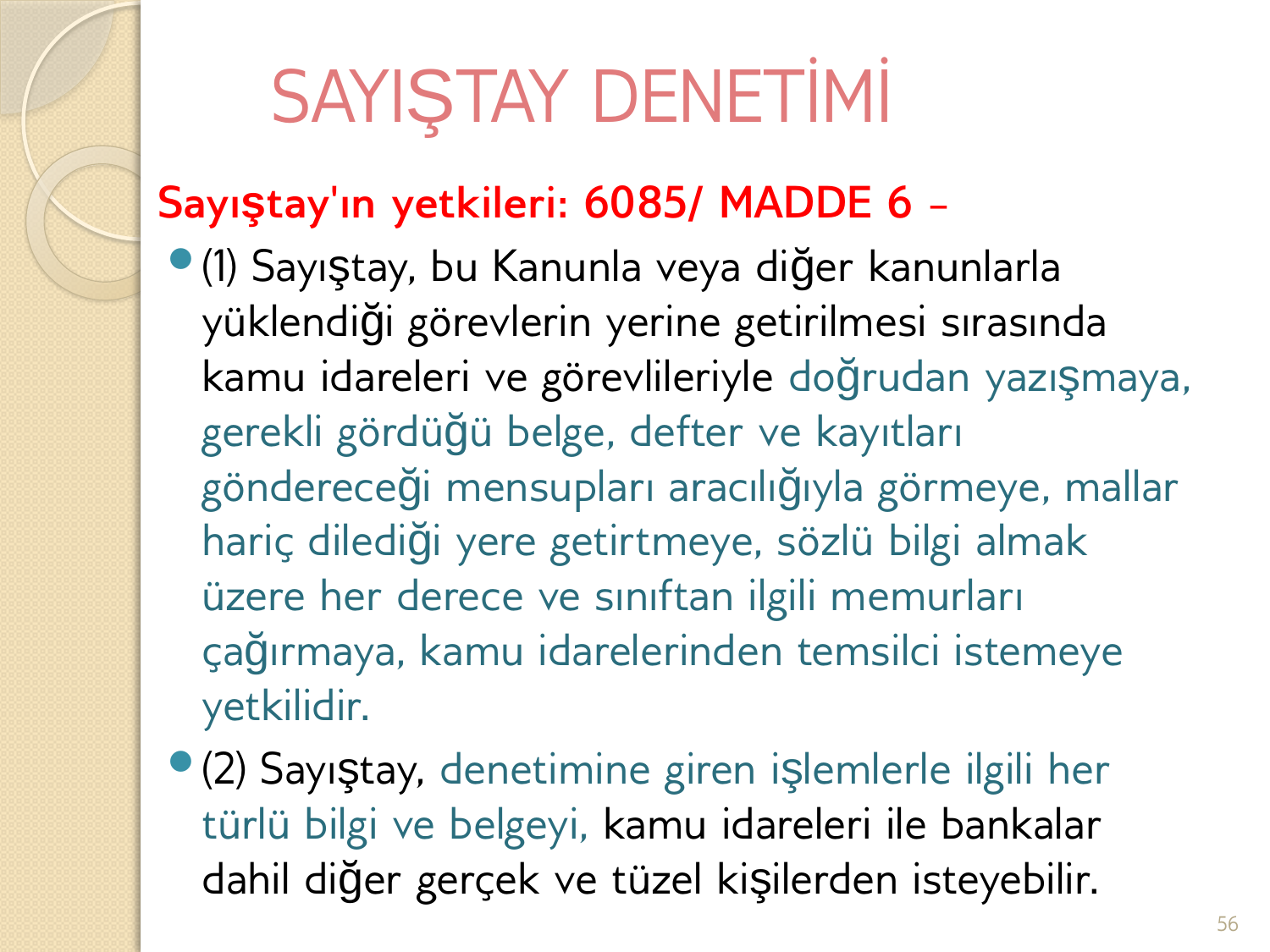

# SAYIŞTAY DENETİMİ
Sayıştay'ın yetkileri: 6085/ MADDE 6 –
(1) Sayıştay, bu Kanunla veya diğer kanunlarla yüklendiği görevlerin yerine getirilmesi sırasında kamu idareleri ve görevlileriyle doğrudan yazışmaya, gerekli gördüğü belge, defter ve kayıtları göndereceği mensupları aracılığıyla görmeye, mallar hariç dilediği yere getirtmeye, sözlü bilgi almak üzere her derece ve sınıftan ilgili memurları çağırmaya, kamu idarelerinden temsilci istemeye yetkilidir.
(2) Sayıştay, denetimine giren işlemlerle ilgili her türlü bilgi ve belgeyi, kamu idareleri ile bankalar dahil diğer gerçek ve tüzel kişilerden isteyebilir.
56